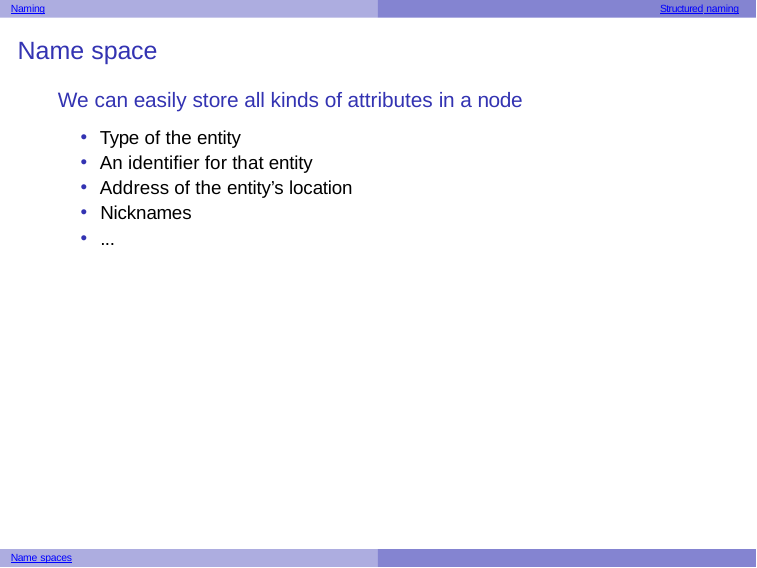

Naming
Structured naming
Name space
We can easily store all kinds of attributes in a node
Type of the entity
An identifier for that entity
Address of the entity’s location
Nicknames
...

Name spaces